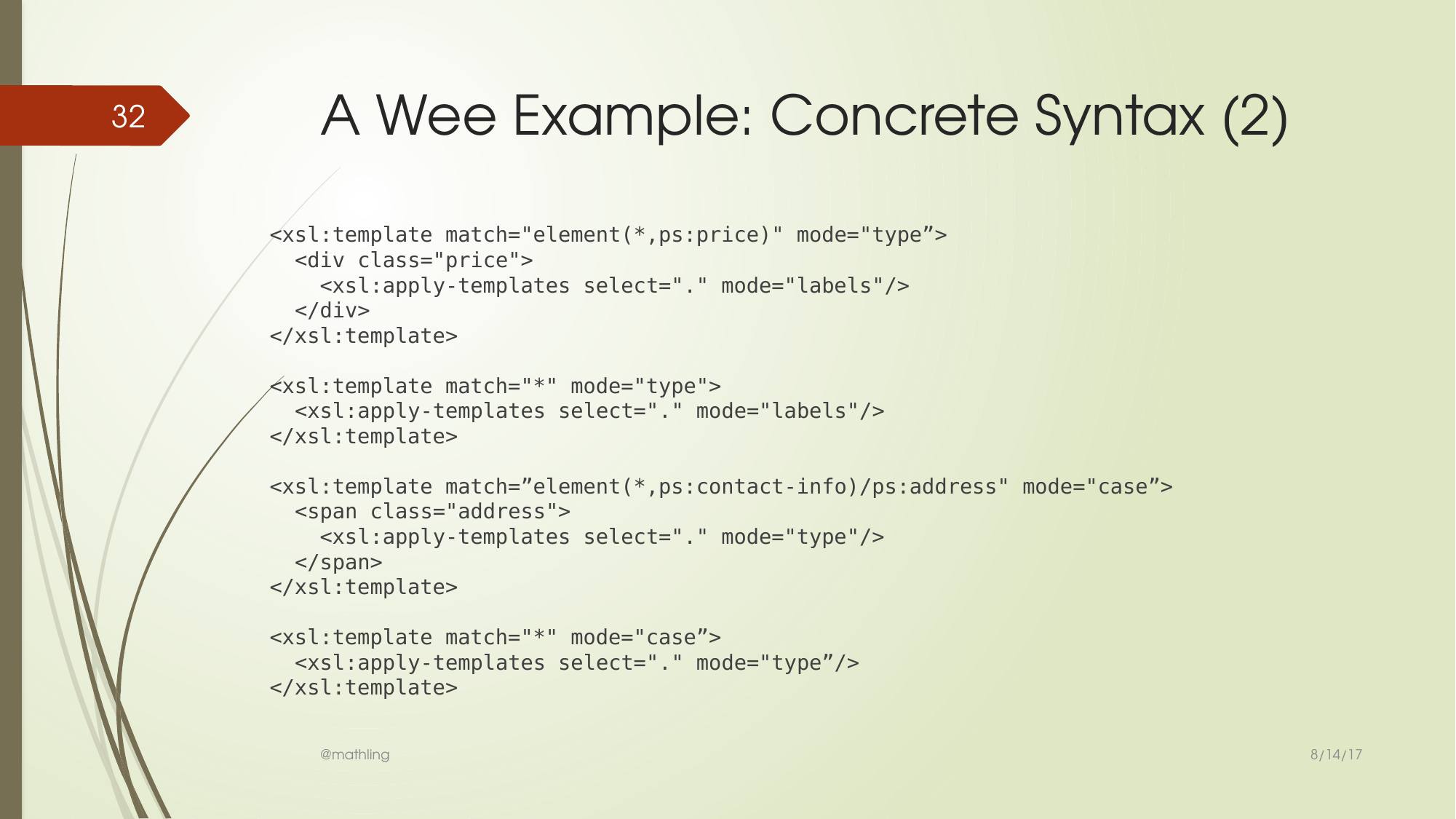

# A Wee Example: Concrete Syntax (2)
32
<xsl:template match="element(*,ps:price)" mode="type”>
  <div class="price">
    <xsl:apply-templates select="." mode="labels"/>
  </div>
</xsl:template>

<xsl:template match="*" mode="type">
  <xsl:apply-templates select="." mode="labels"/>
</xsl:template>

<xsl:template match=”element(*,ps:contact-info)/ps:address" mode="case”>
  <span class="address">
    <xsl:apply-templates select="." mode="type"/>
  </span>
</xsl:template>

<xsl:template match="*" mode="case”>
  <xsl:apply-templates select="." mode="type”/>
</xsl:template>

8/14/17
@mathling